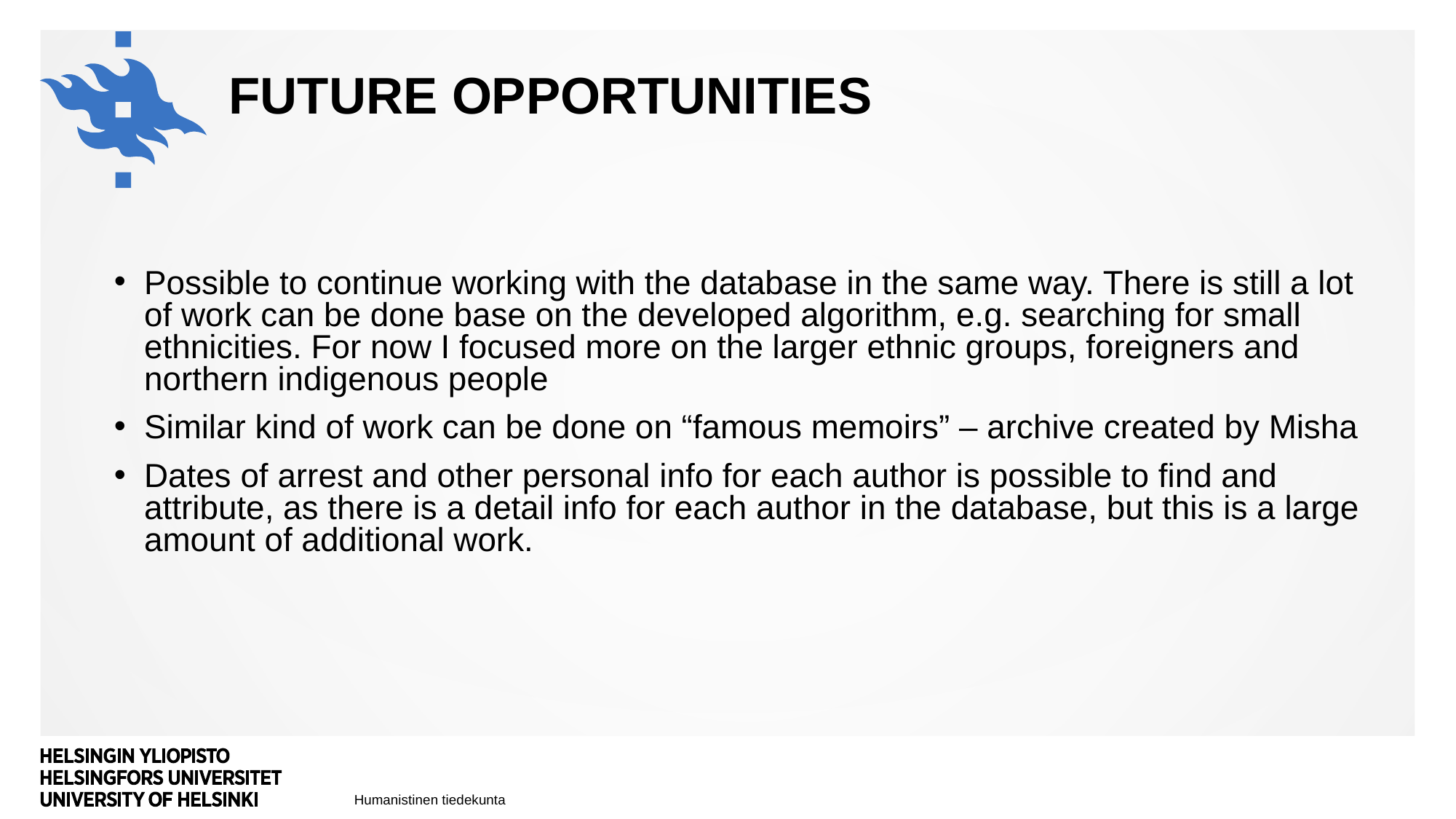

# Future opportunities
Possible to continue working with the database in the same way. There is still a lot of work can be done base on the developed algorithm, e.g. searching for small ethnicities. For now I focused more on the larger ethnic groups, foreigners and northern indigenous people
Similar kind of work can be done on “famous memoirs” – archive created by Misha
Dates of arrest and other personal info for each author is possible to find and attribute, as there is a detail info for each author in the database, but this is a large amount of additional work.